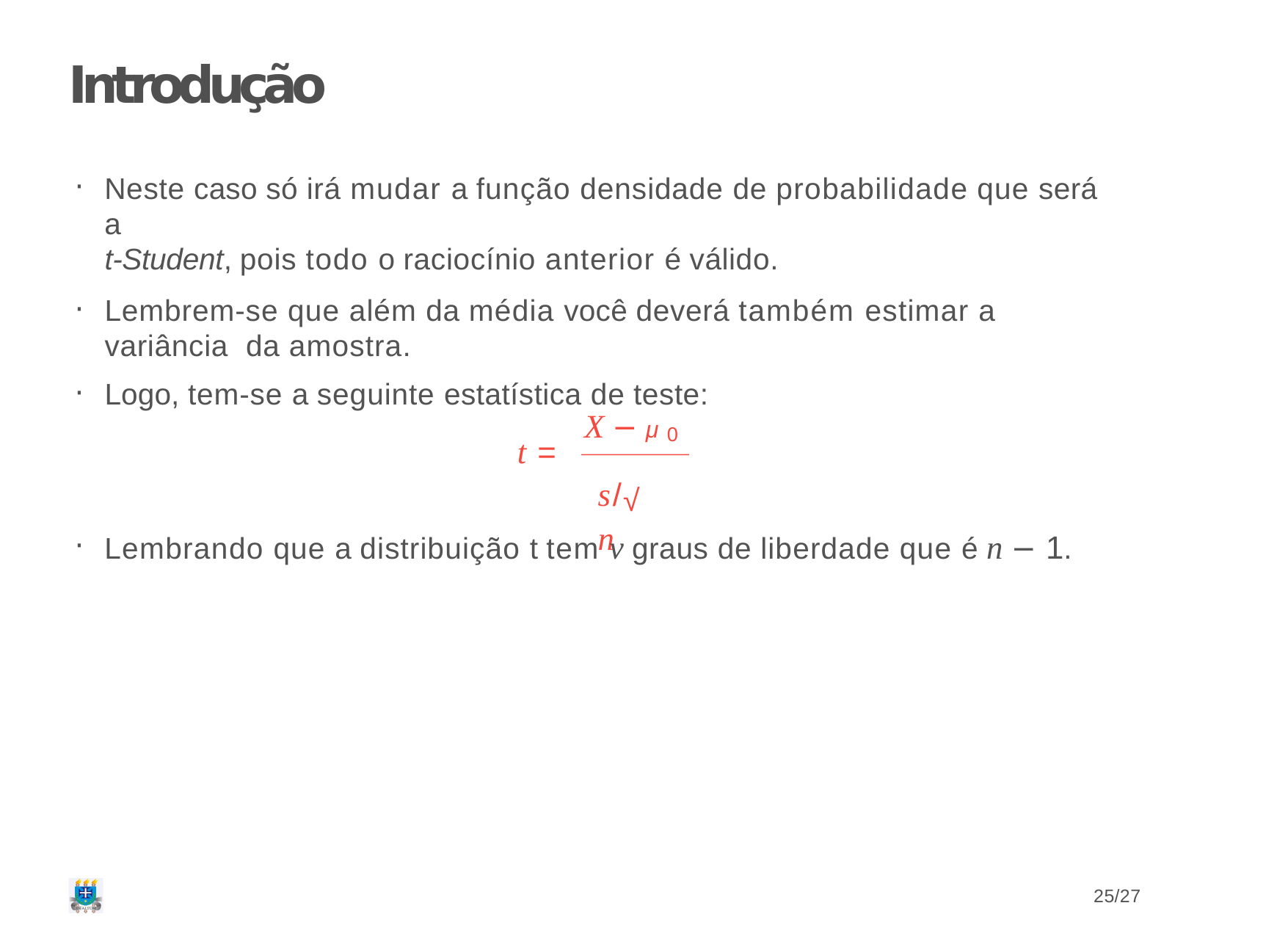

# Introdução
Neste caso só irá mudar a função densidade de probabilidade que será a
t-Student, pois todo o raciocínio anterior é válido.
Lembrem-se que além da média você deverá também estimar a variância  da amostra.
Logo, tem-se a seguinte estatística de teste:
X − μ 0
t =
s/√ n‾

Lembrando que a distribuição t tem v graus de liberdade que é n − 1.

25/27